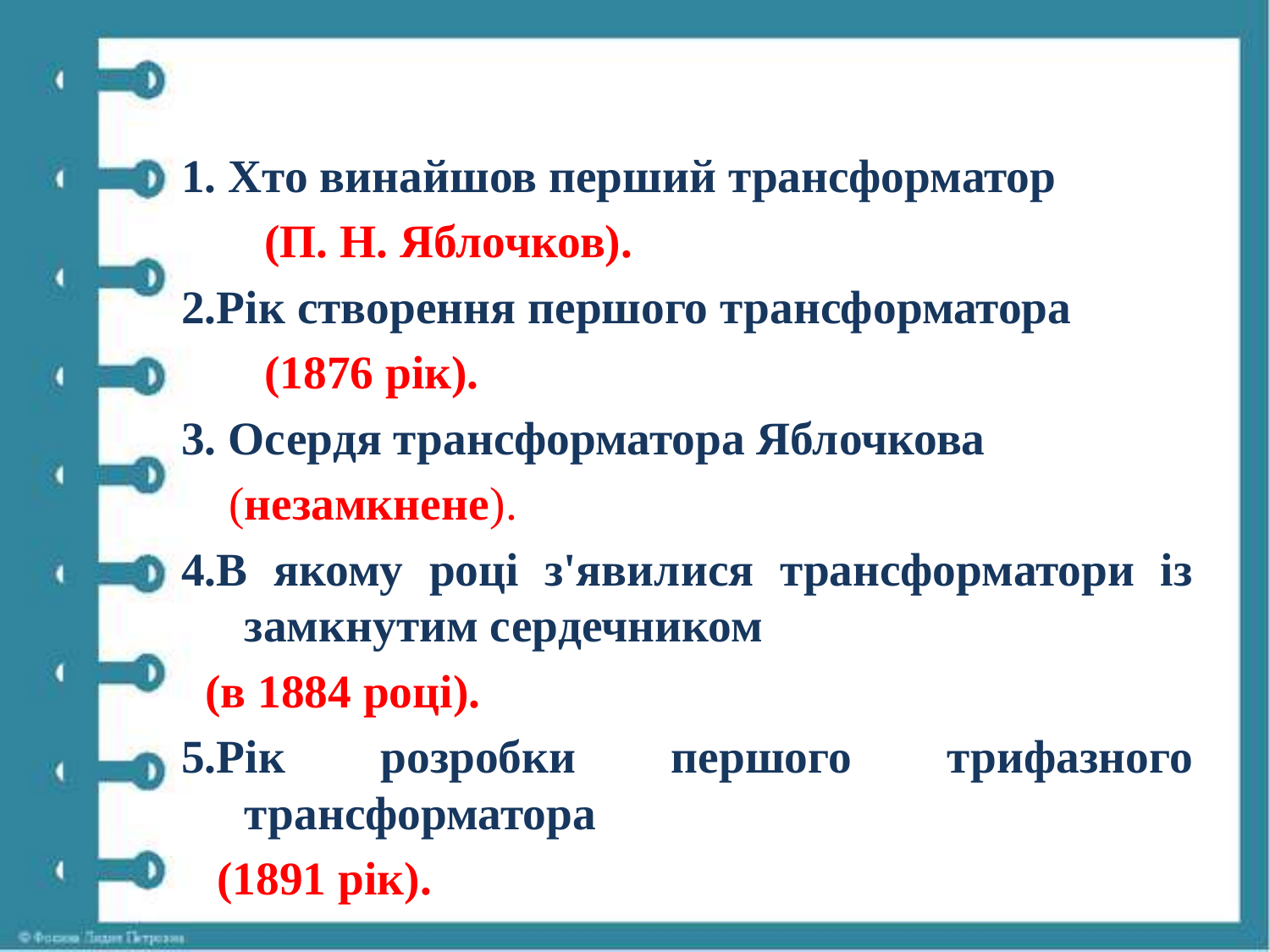

#
1. Хто винайшов перший трансформатор
       (П. Н. Яблочков).
2.Рік створення першого трансформатора
       (1876 рік).
3. Осердя трансформатора Яблочкова
    (незамкнене).
4.В якому році з'явилися трансформатори із замкнутим сердечником
  (в 1884 році).
5.Рік розробки першого трифазного трансформатора
   (1891 рік).